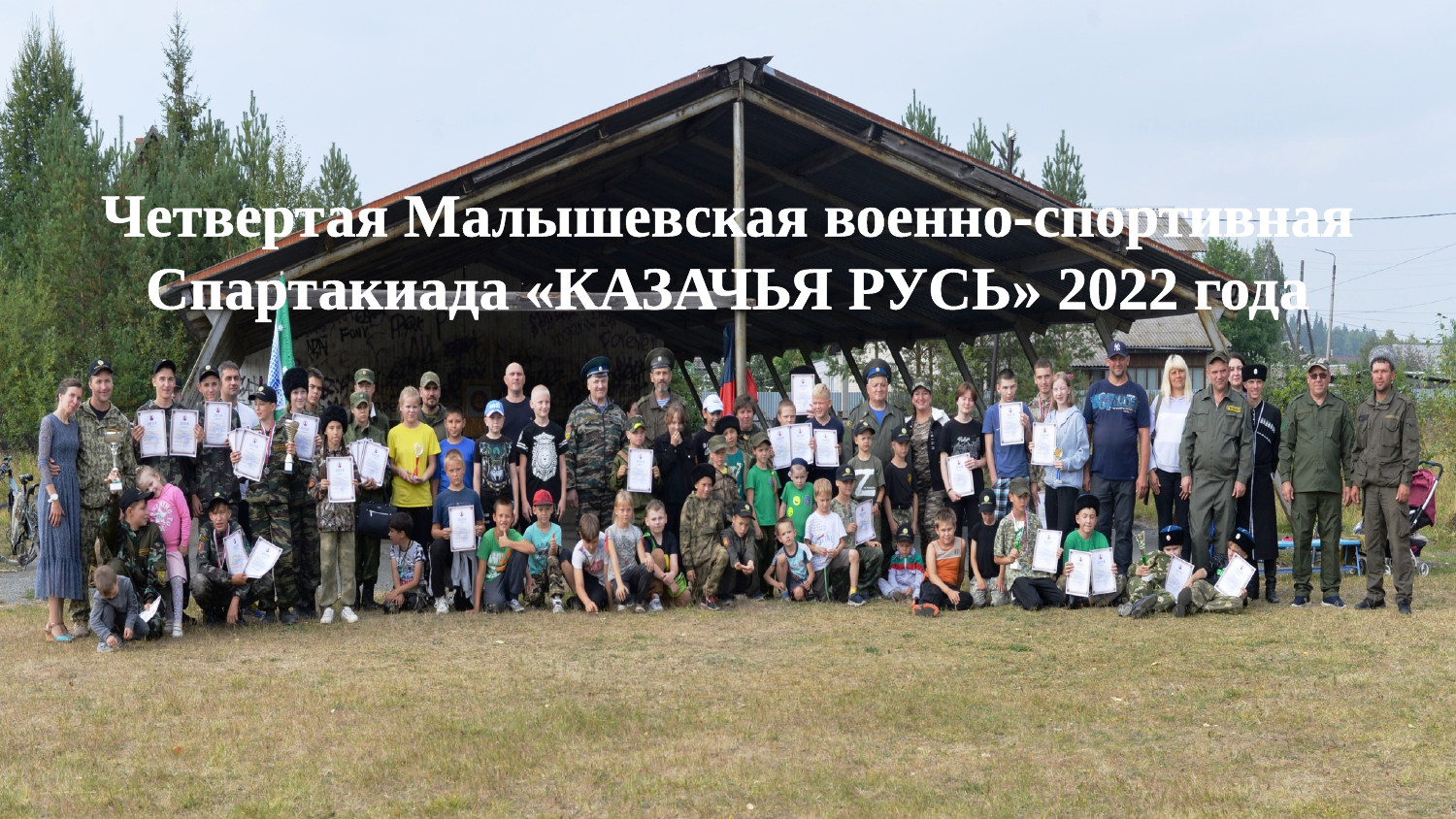

Четвертая Малышевская военно-спортивная Спартакиада «КАЗАЧЬЯ РУСЬ» 2022 года